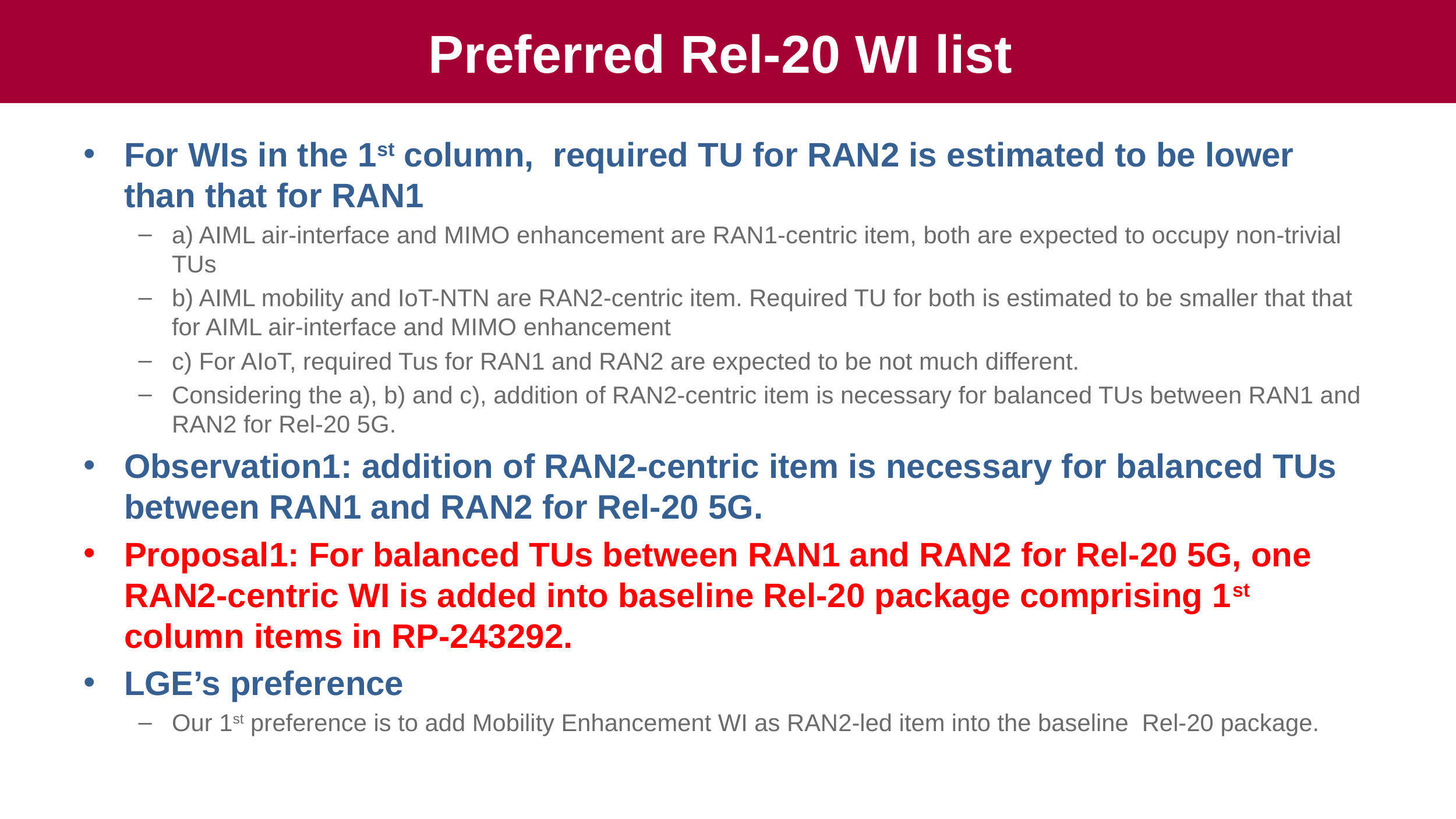

# Preferred Rel-20 WI list
For WIs in the 1st column,  required TU for RAN2 is estimated to be lower than that for RAN1
a) AIML air-interface and MIMO enhancement are RAN1-centric item, both are expected to occupy non-trivial TUs
b) AIML mobility and IoT-NTN are RAN2-centric item. Required TU for both is estimated to be smaller that that for AIML air-interface and MIMO enhancement
c) For AIoT, required Tus for RAN1 and RAN2 are expected to be not much different.
Considering the a), b) and c), addition of RAN2-centric item is necessary for balanced TUs between RAN1 and RAN2 for Rel-20 5G.
Observation1: addition of RAN2-centric item is necessary for balanced TUs between RAN1 and RAN2 for Rel-20 5G.
Proposal1: For balanced TUs between RAN1 and RAN2 for Rel-20 5G, one RAN2-centric WI is added into baseline Rel-20 package comprising 1st column items in RP-243292.
LGE’s preference
Our 1st preference is to add Mobility Enhancement WI as RAN2-led item into the baseline  Rel-20 package.